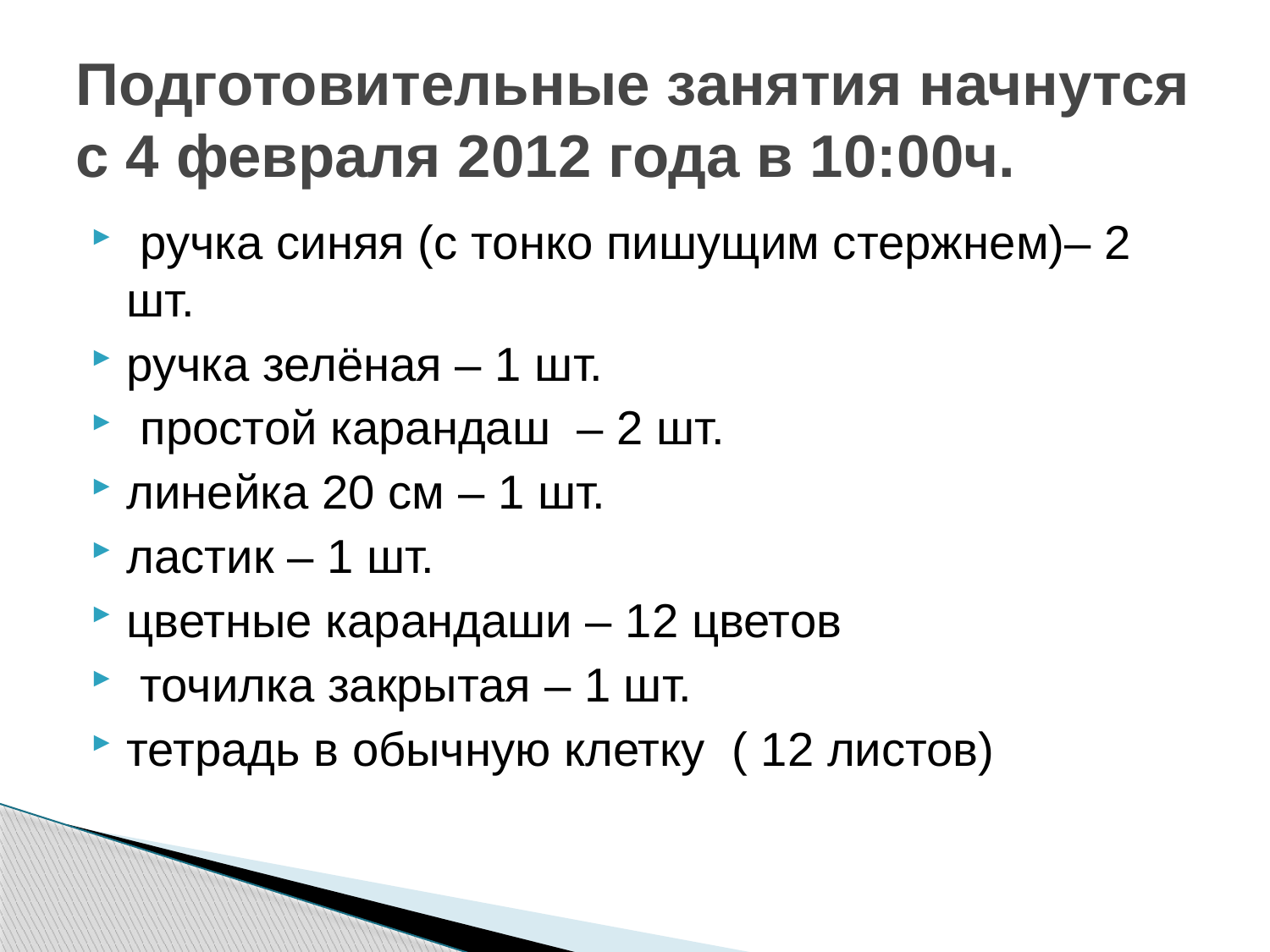

# Подготовительные занятия начнутся с 4 февраля 2012 года в 10:00ч.
 ручка синяя (с тонко пишущим стержнем)– 2 шт.
ручка зелёная – 1 шт.
 простой карандаш  – 2 шт.
линейка 20 см – 1 шт.
ластик – 1 шт.
цветные карандаши – 12 цветов
 точилка закрытая – 1 шт.
тетрадь в обычную клетку  ( 12 листов)